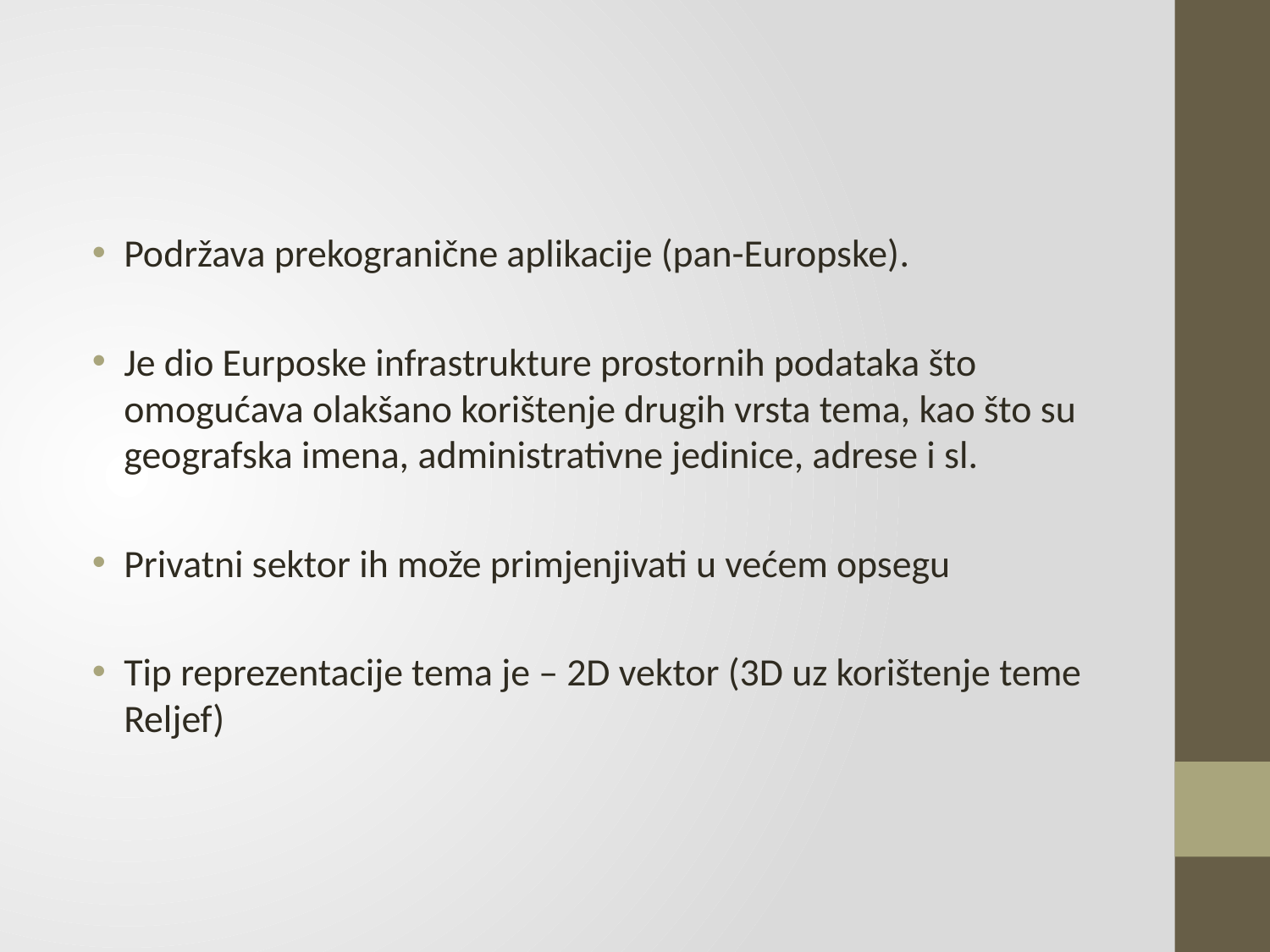

#
Podržava prekogranične aplikacije (pan-Europske).

Je dio Eurposke infrastrukture prostornih podataka što omogućava olakšano korištenje drugih vrsta tema, kao što su geografska imena, administrativne jedinice, adrese i sl.

Privatni sektor ih može primjenjivati u većem opsegu

Tip reprezentacije tema je – 2D vektor (3D uz korištenje teme Reljef)